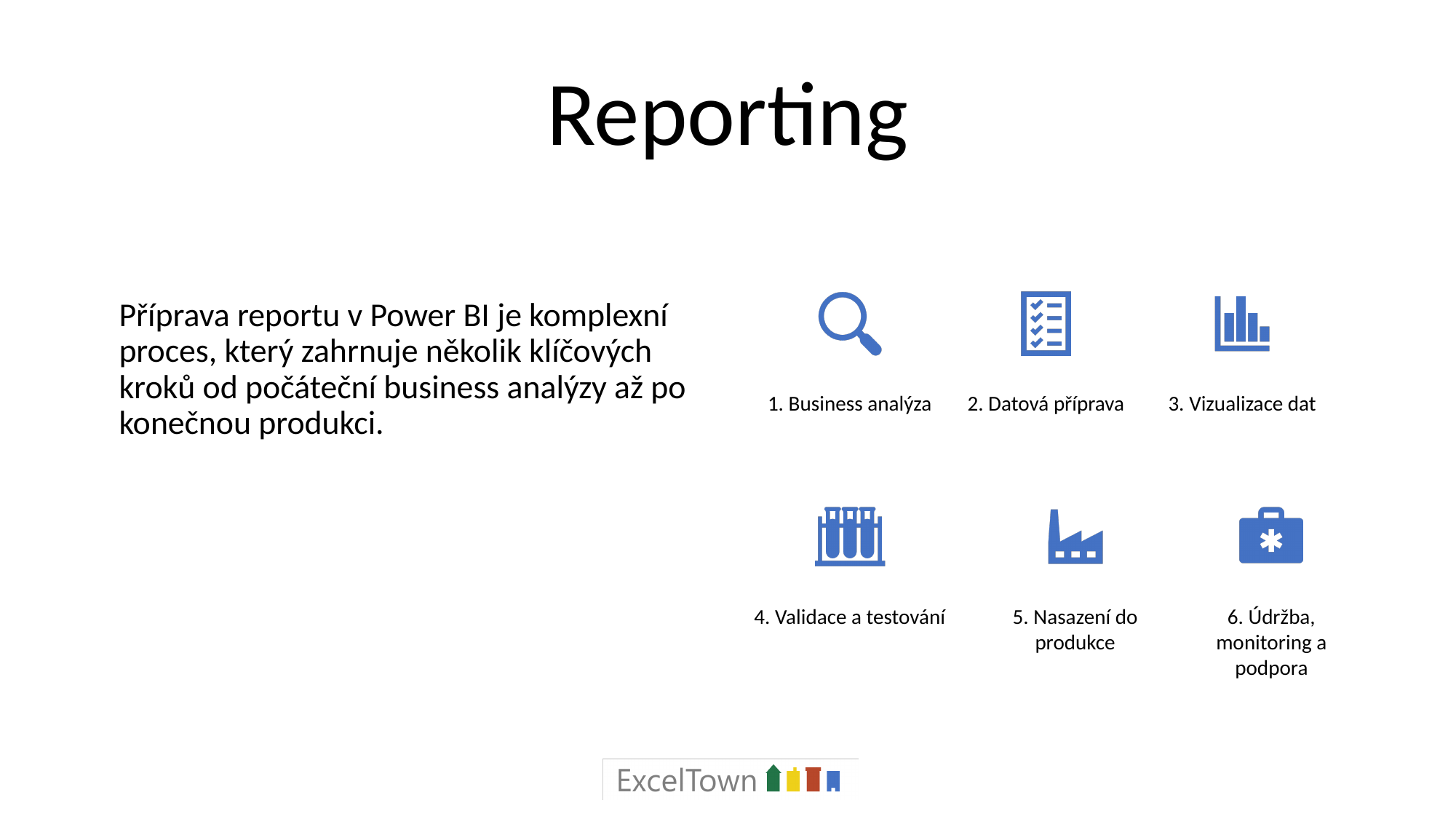

# Reporting
1. Business analýza
2. Datová příprava
3. Vizualizace dat
4. Validace a testování
5. Nasazení do produkce
6. Údržba, monitoring a podpora
Příprava reportu v Power BI je komplexní proces, který zahrnuje několik klíčových kroků od počáteční business analýzy až po konečnou produkci.